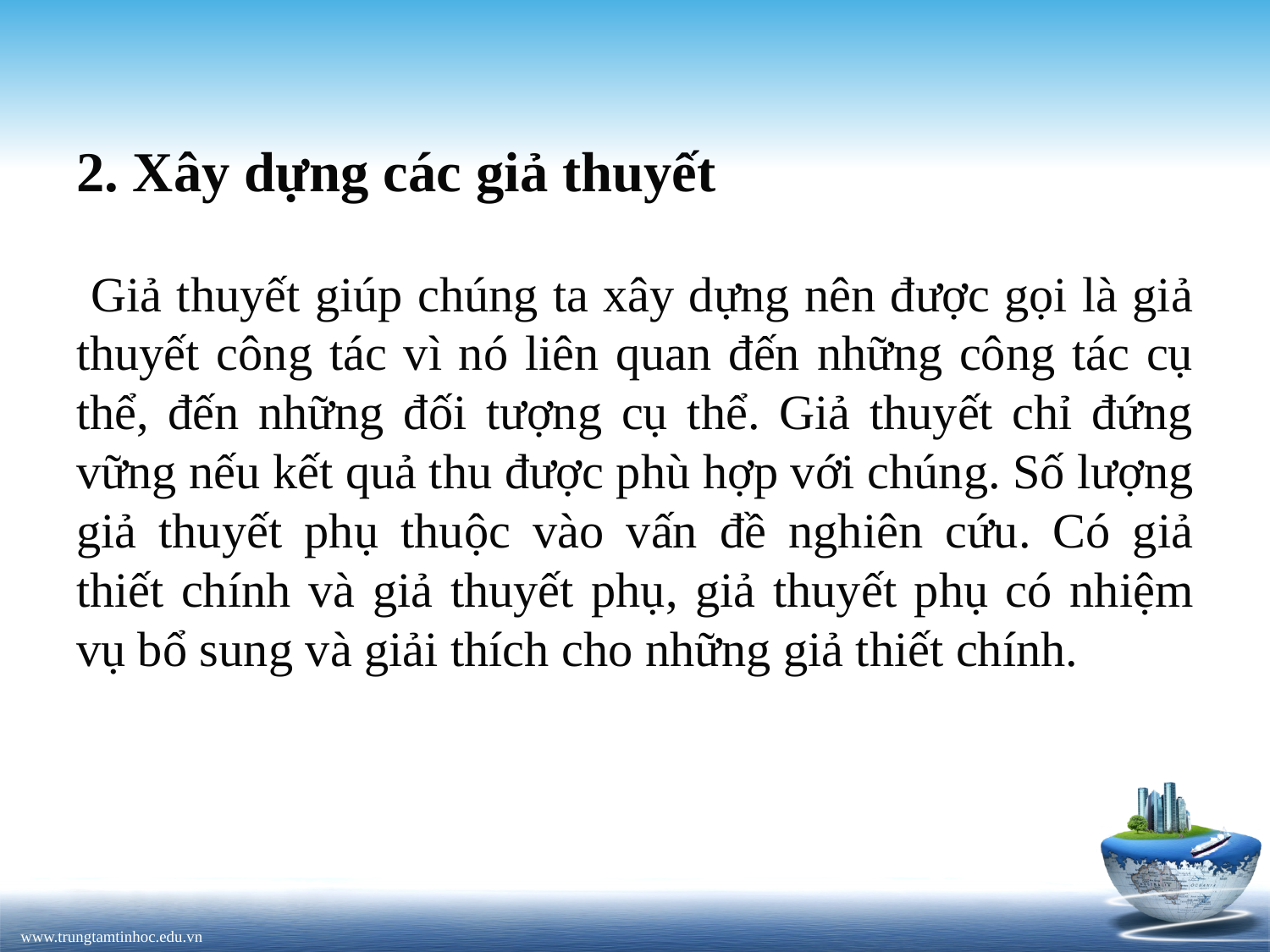

2. Xây dựng các giả thuyết

 Giả thuyết giúp chúng ta xây dựng nên được gọi là giả thuyết công tác vì nó liên quan đến những công tác cụ thể, đến những đối tượng cụ thể. Giả thuyết chỉ đứng vững nếu kết quả thu được phù hợp với chúng. Số lượng giả thuyết phụ thuộc vào vấn đề nghiên cứu. Có giả thiết chính và giả thuyết phụ, giả thuyết phụ có nhiệm vụ bổ sung và giải thích cho những giả thiết chính.